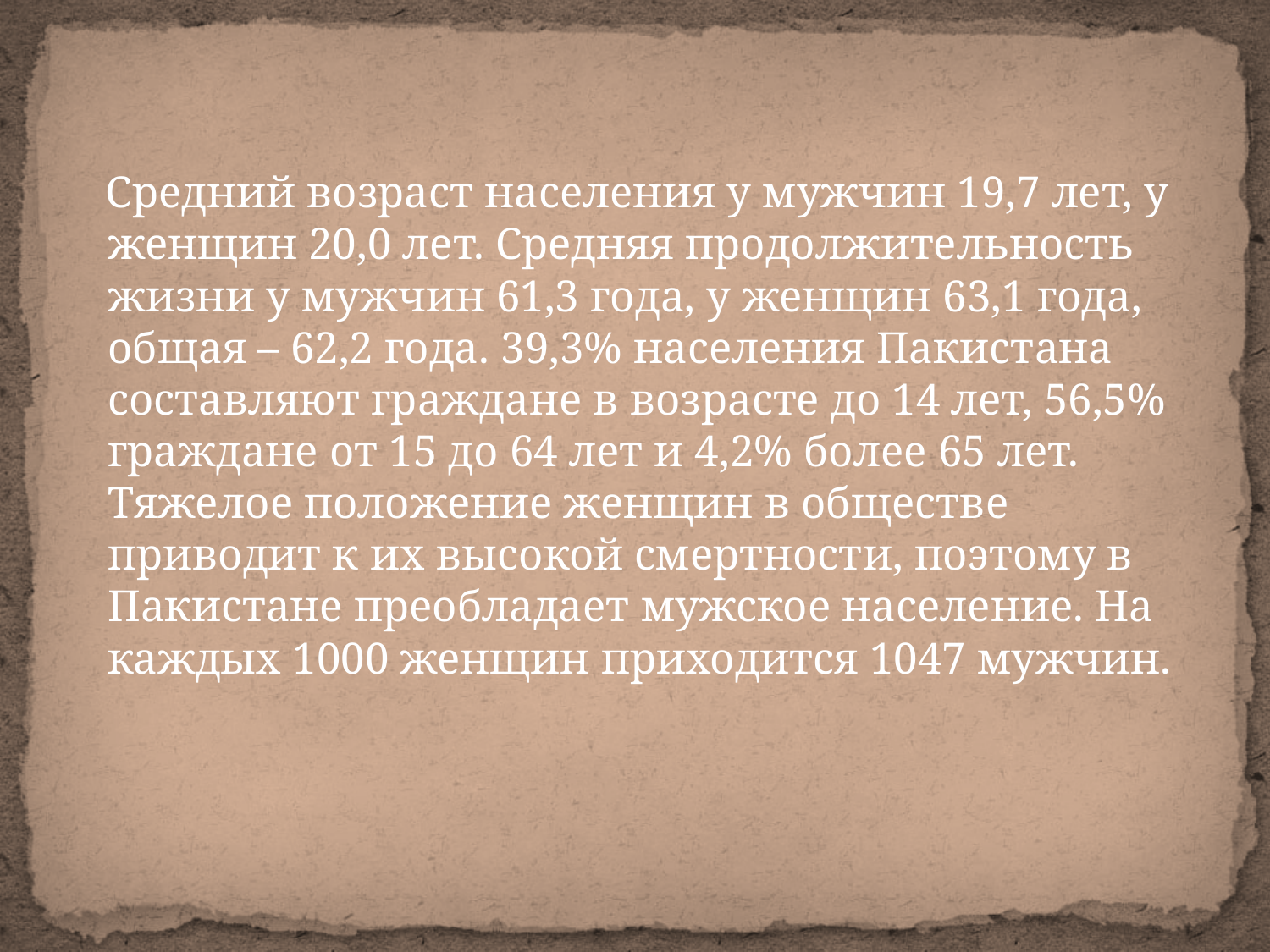

Средний возраст населения у мужчин 19,7 лет, у женщин 20,0 лет. Средняя продолжительность жизни у мужчин 61,3 года, у женщин 63,1 года, общая – 62,2 года. 39,3% населения Пакистана составляют граждане в возрасте до 14 лет, 56,5% граждане от 15 до 64 лет и 4,2% более 65 лет. Тяжелое положение женщин в обществе приводит к их высокой смертности, поэтому в Пакистане преобладает мужское население. На каждых 1000 женщин приходится 1047 мужчин.